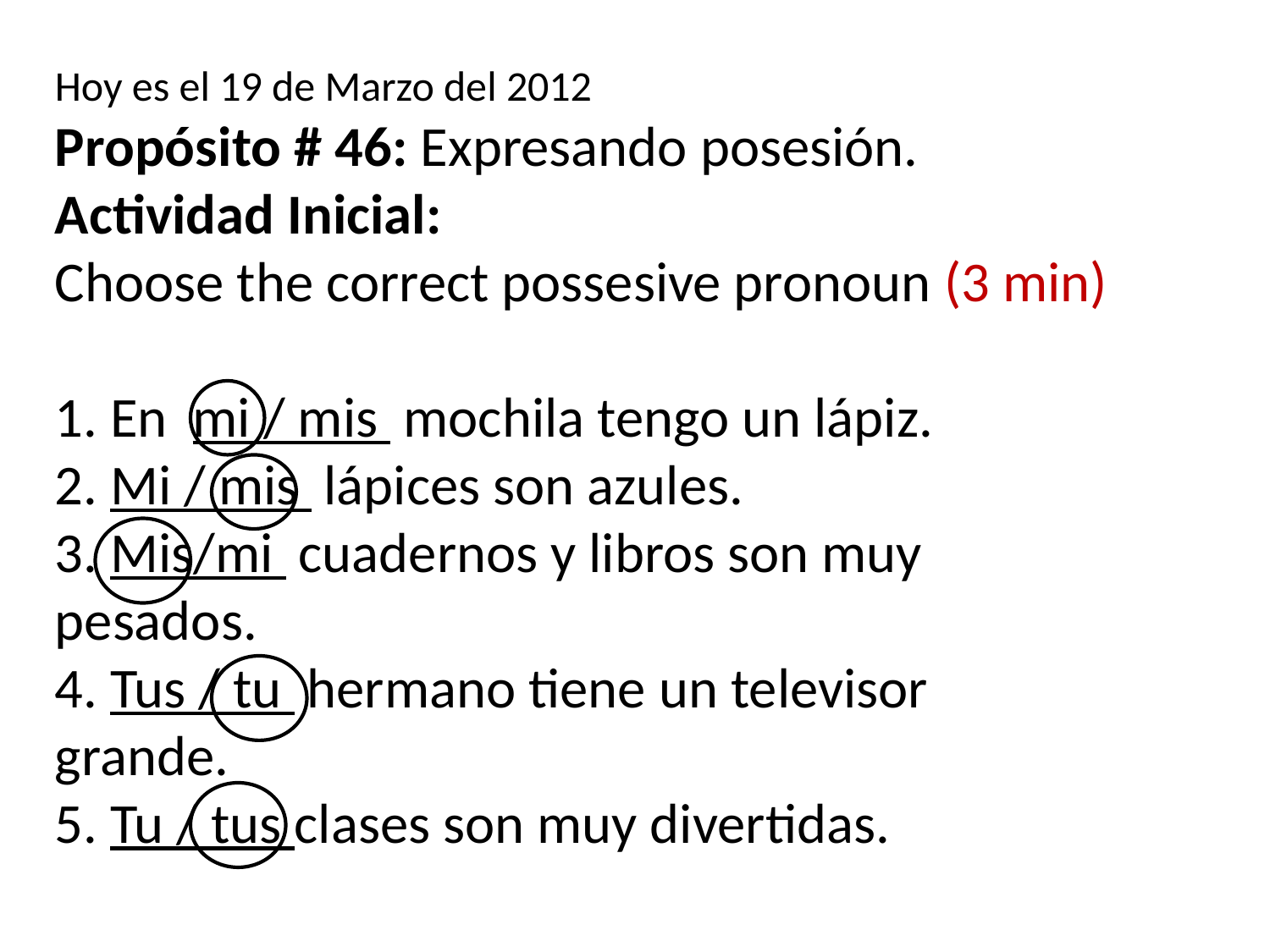

Hoy es el 19 de Marzo del 2012
Propósito # 46: Expresando posesión.
Actividad Inicial:
Choose the correct possesive pronoun (3 min)

1. En  mi / mis  mochila tengo un lápiz.
2. Mi / mis  lápices son azules.
3. Mis/mi  cuadernos y libros son muy pesados.
4. Tus / tu  hermano tiene un televisor grande.
5. Tu / tus clases son muy divertidas.